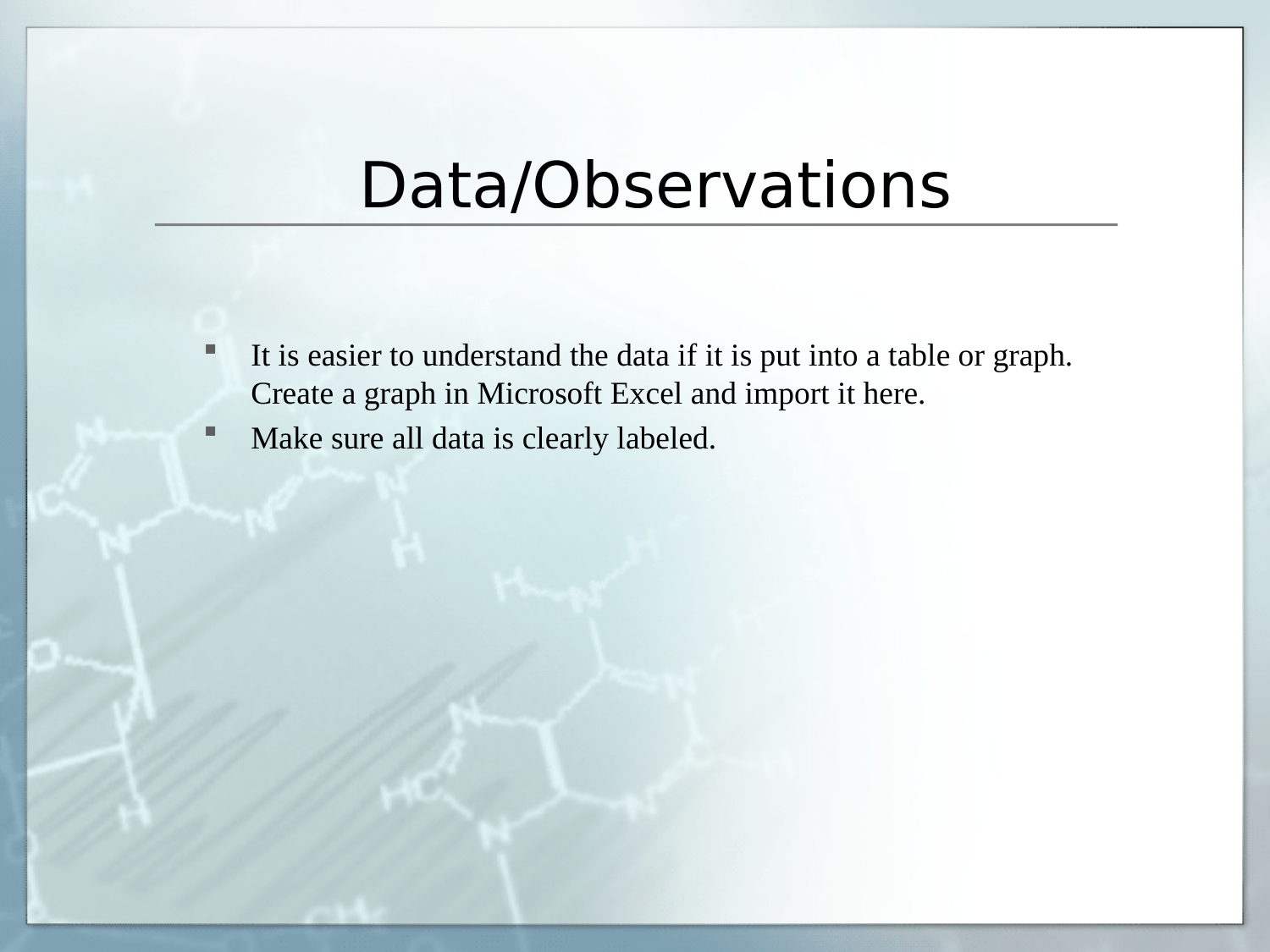

# Data/Observations
It is easier to understand the data if it is put into a table or graph. Create a graph in Microsoft Excel and import it here.
Make sure all data is clearly labeled.